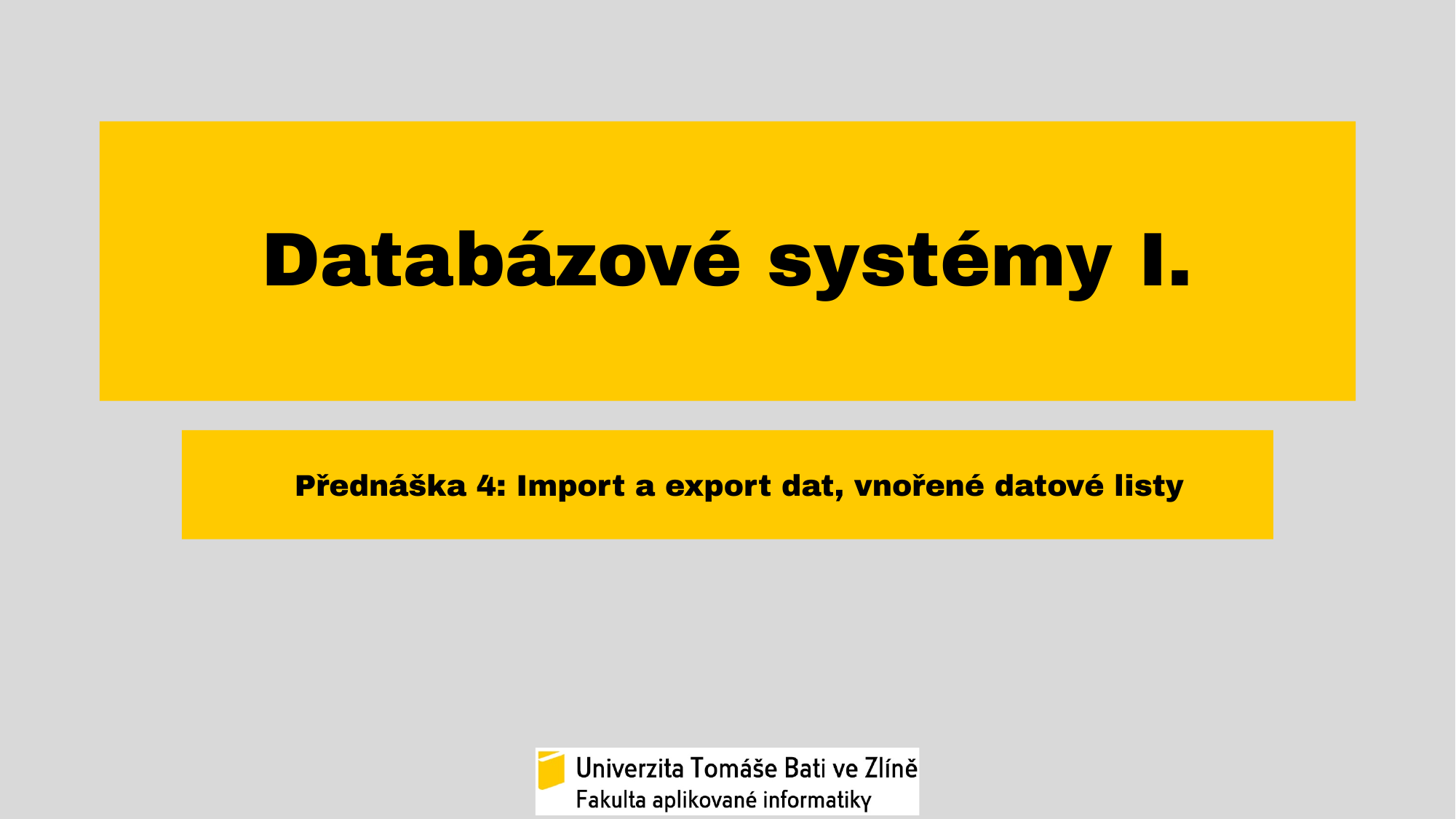

# Databázové systémy I.
Přednáška 4: Import a export dat, vnořené datové listy